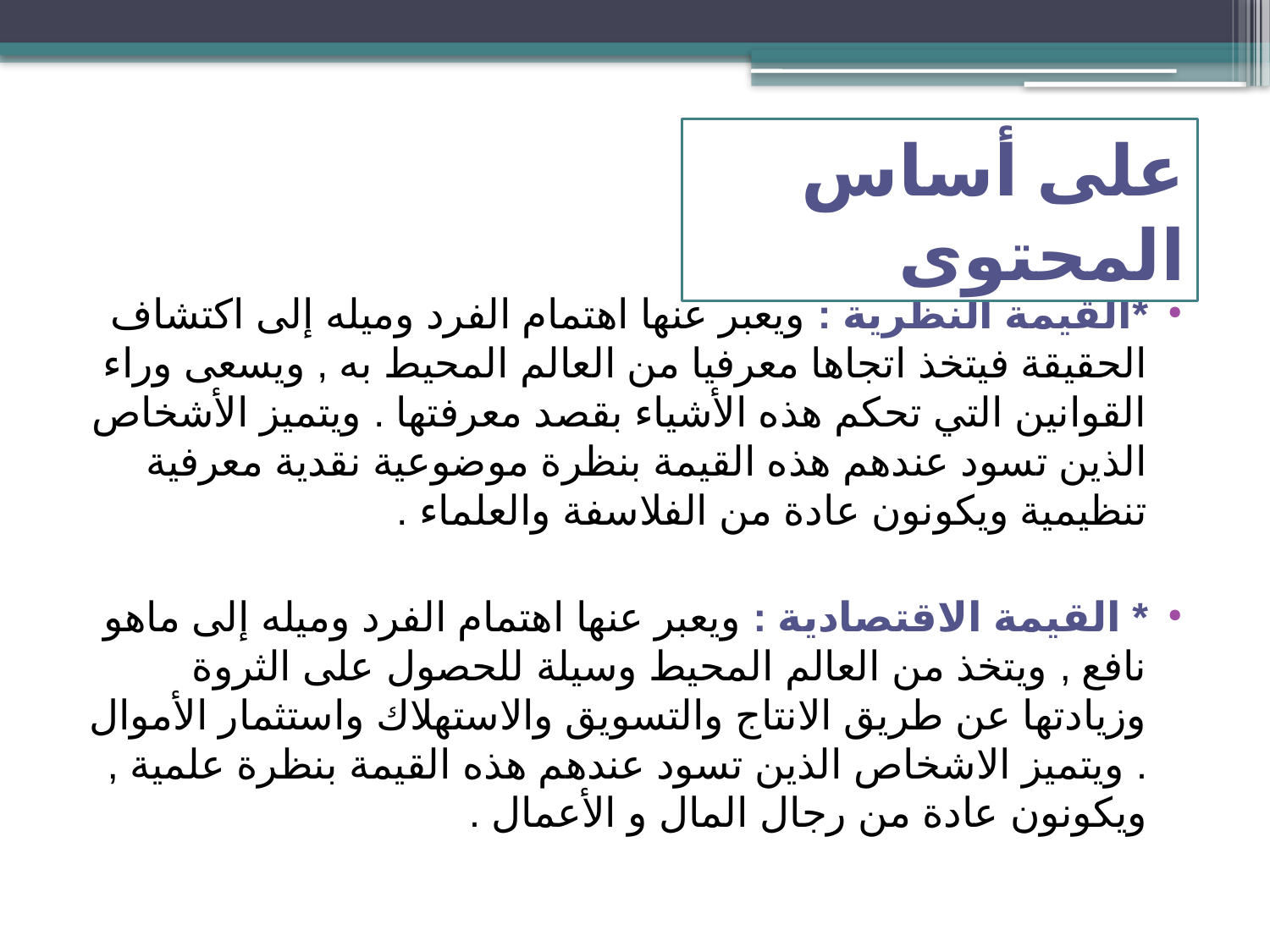

على أساس المحتوى

*القيمة النظرية : ويعبر عنها اهتمام الفرد وميله إلى اكتشاف الحقيقة فيتخذ اتجاها معرفيا من العالم المحيط به , ويسعى وراء القوانين التي تحكم هذه الأشياء بقصد معرفتها . ويتميز الأشخاص الذين تسود عندهم هذه القيمة بنظرة موضوعية نقدية معرفية تنظيمية ويكونون عادة من الفلاسفة والعلماء .

* القيمة الاقتصادية : ويعبر عنها اهتمام الفرد وميله إلى ماهو نافع , ويتخذ من العالم المحيط وسيلة للحصول على الثروة وزيادتها عن طريق الانتاج والتسويق والاستهلاك واستثمار الأموال . ويتميز الاشخاص الذين تسود عندهم هذه القيمة بنظرة علمية , ويكونون عادة من رجال المال و الأعمال .